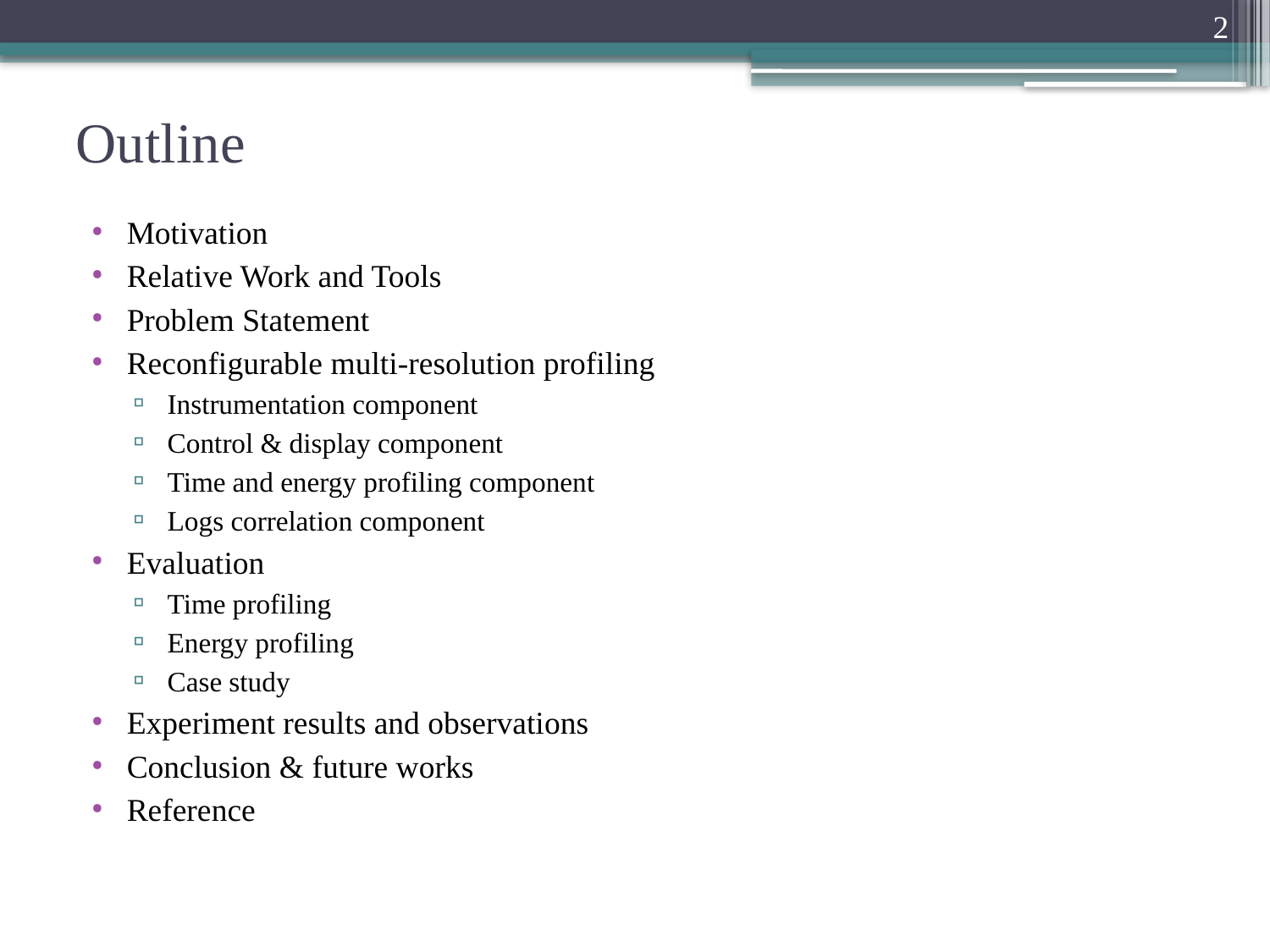

2
# Outline
Motivation
Relative Work and Tools
Problem Statement
Reconfigurable multi-resolution profiling
Instrumentation component
Control & display component
Time and energy profiling component
Logs correlation component
Evaluation
Time profiling
Energy profiling
Case study
Experiment results and observations
Conclusion & future works
Reference